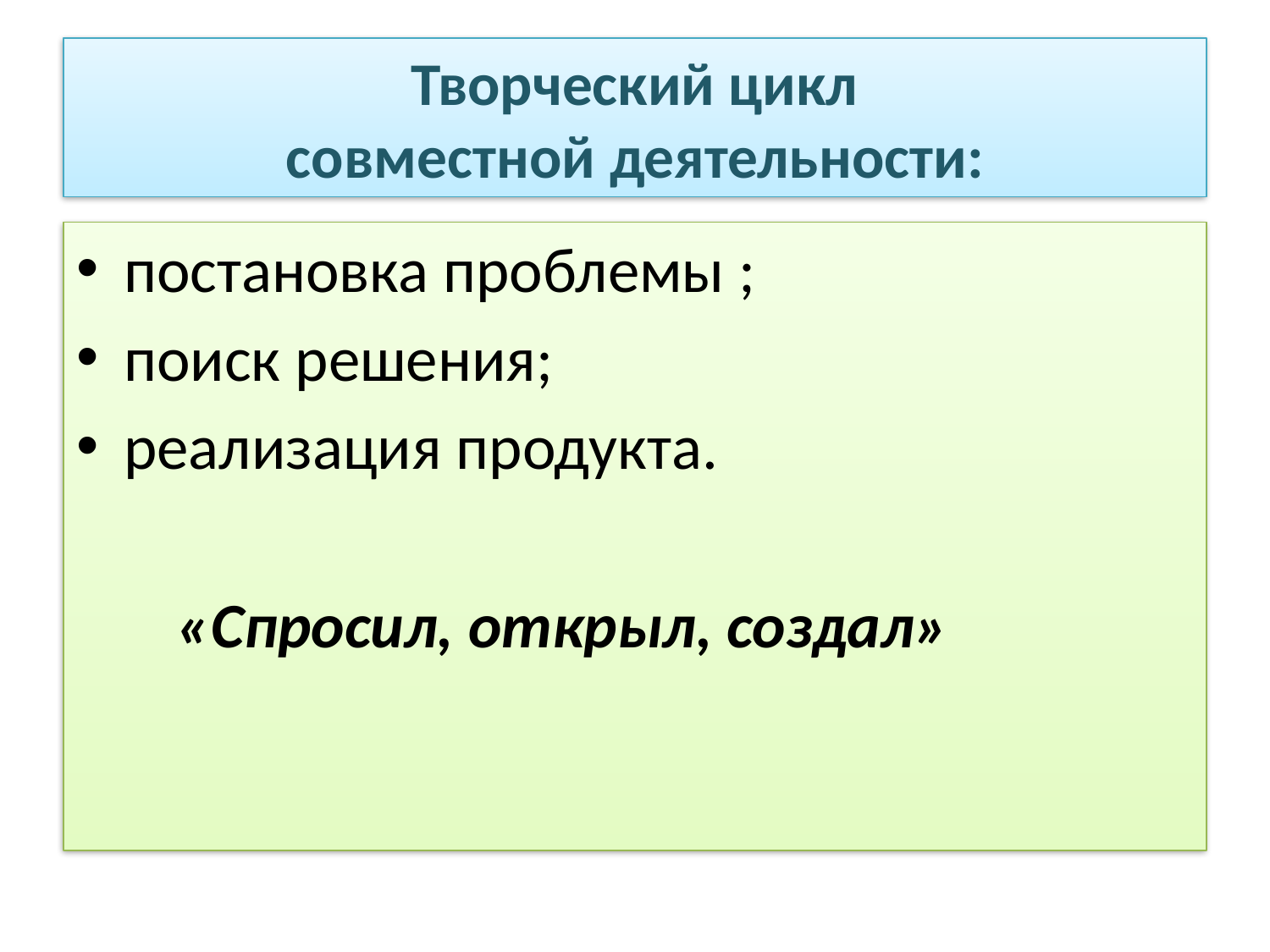

# Творческий цикл совместной деятельности:​
постановка проблемы ;​
поиск решения; ​
реализация продукта. ​

       «Спросил, открыл, создал»​